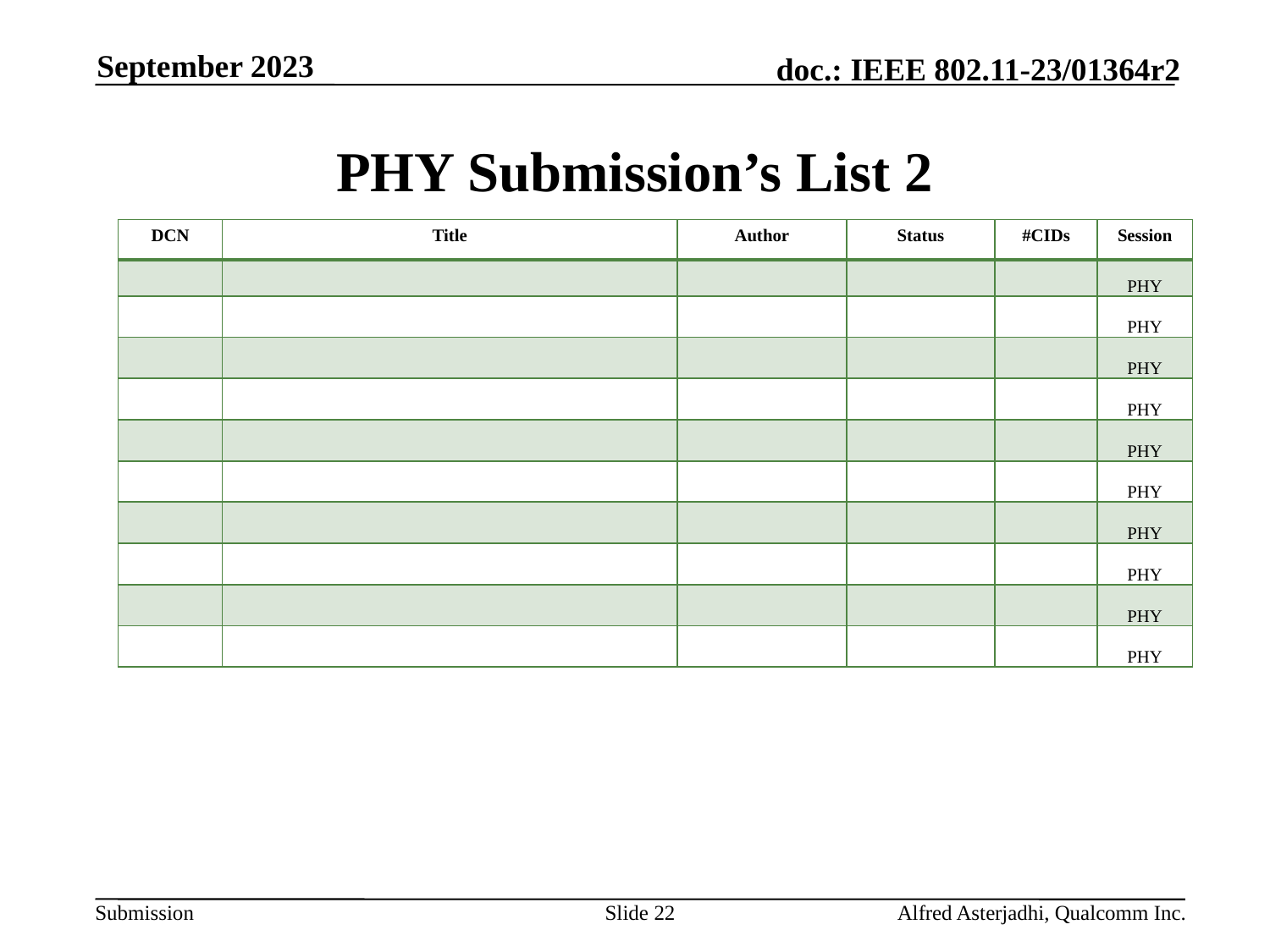

September 2023
# PHY Submission’s List 2
| DCN | Title | Author | Status | #CIDs | Session |
| --- | --- | --- | --- | --- | --- |
|  |  |  |  |  | PHY |
|  |  |  |  |  | PHY |
|  |  |  |  |  | PHY |
|  |  |  |  |  | PHY |
|  |  |  |  |  | PHY |
|  |  |  |  |  | PHY |
|  |  |  |  |  | PHY |
|  |  |  |  |  | PHY |
|  |  |  |  |  | PHY |
|  |  |  |  |  | PHY |
Slide 22
Alfred Asterjadhi, Qualcomm Inc.